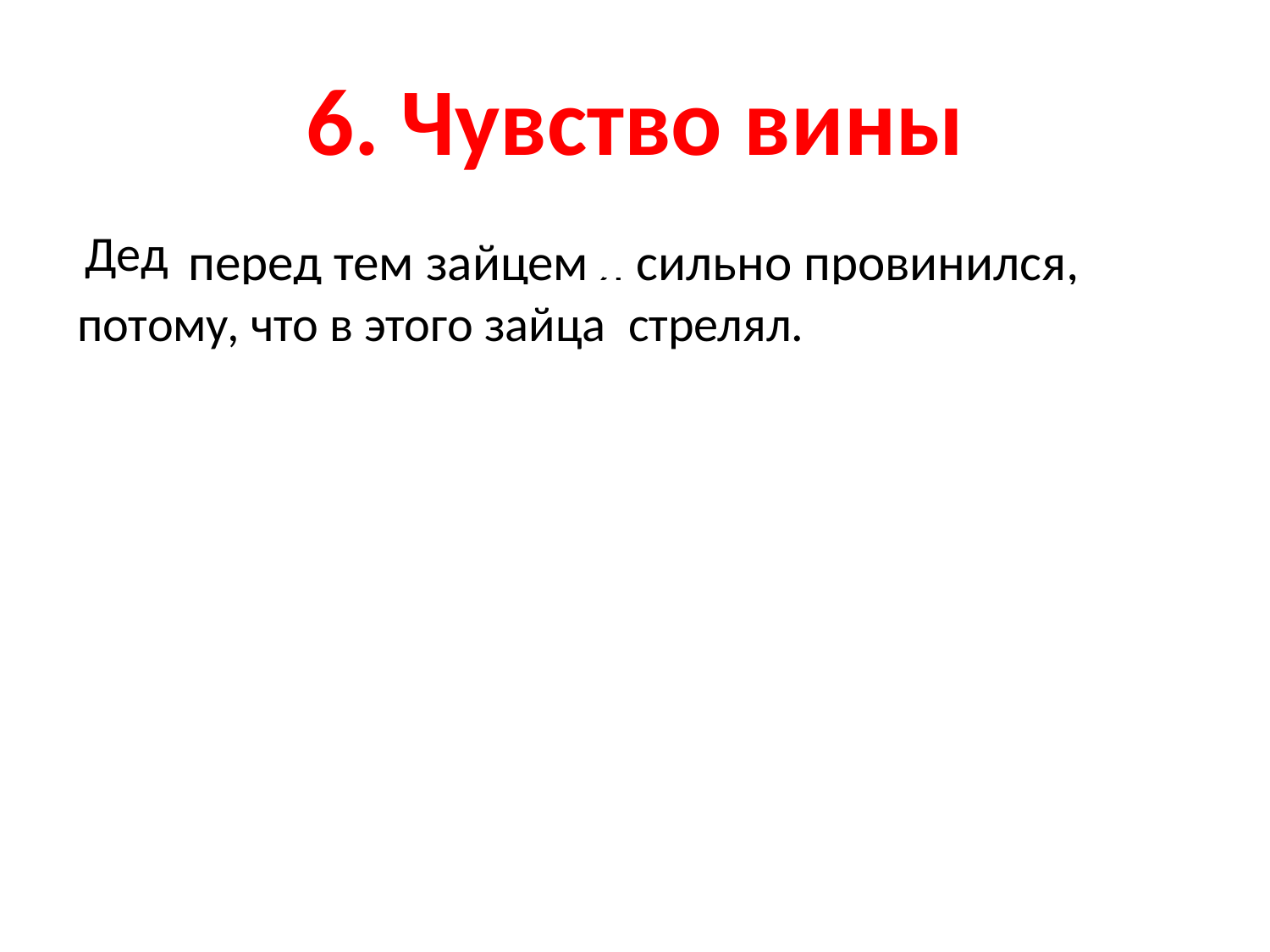

# 6. Чувство вины
   Дед
— А  перед тем зайцем я сильно провинился, милый человек, — сердито сказал дед.
— Чем же ты провинился?
— А ты выйди и погляди на спасителя моего, тогда узнаешь. Бери фонарь!
		Я взял со стола фонарь и вышел в сенцы. Заяц спал. Я нагнулся над ним с фонарем и заметил, что левое ухо у зайца рваное. Тогда я понял все.
(По К. Паустовскому)

потому, что в этого зайца  стрелял.